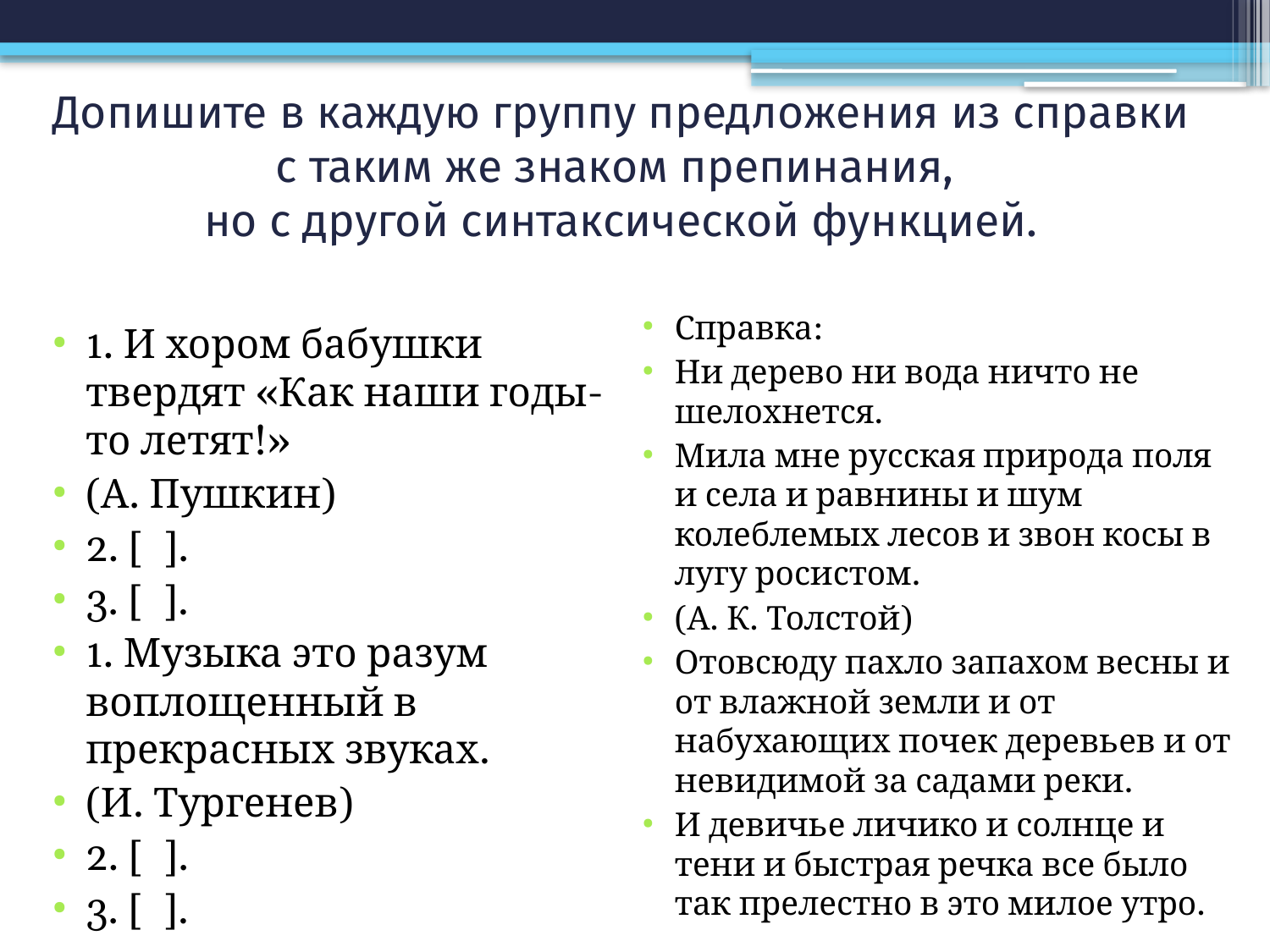

# Допишите в каждую группу предложения из справки с таким же знаком препинания, но с другой синтаксической функцией.

Справка:
Ни дерево ни вода ничто не шелохнется.
Мила мне русская природа поля и села и равнины и шум колеблемых лесов и звон косы в лугу росистом.
(А. К. Толстой)
Отовсюду пахло запахом весны и от влажной земли и от набухающих почек деревьев и от невидимой за садами реки.
И девичье личико и солнце и тени и быстрая речка все было так прелестно в это милое утро.

1. И хором бабушки твердят «Как наши годы-то летят!»
(А. Пушкин)
2. [  ].
3. [  ].
1. Музыка это разум воплощенный в прекрасных звуках.
(И. Тургенев)
2. [  ].
3. [  ].